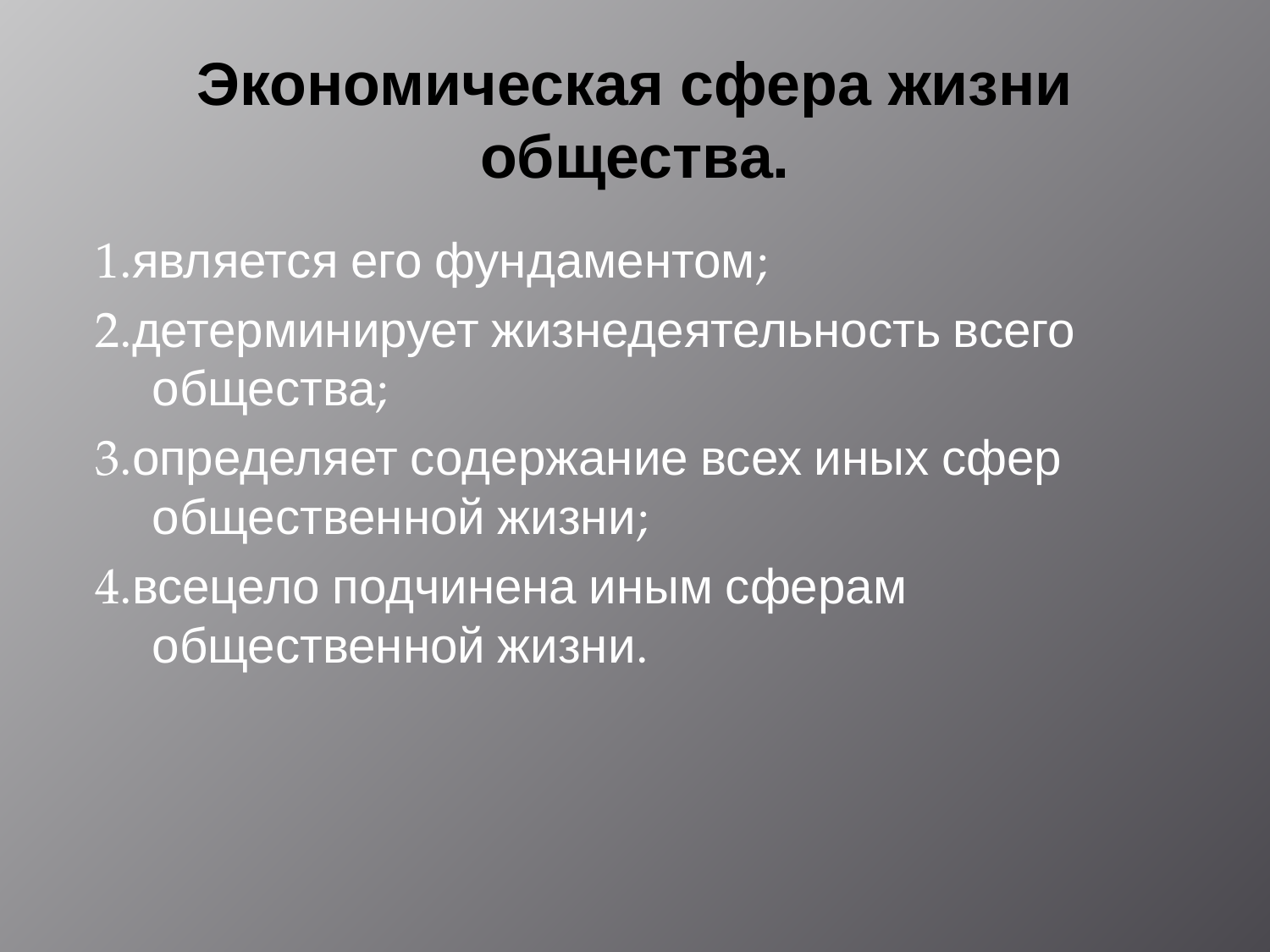

# Экономическая сфера жизни общества.
1.является его фундаментом;
2.детерминирует жизнедеятельность всего общества;
3.определяет содержание всех иных сфер общественной жизни;
4.всецело подчинена иным сферам общественной жизни.